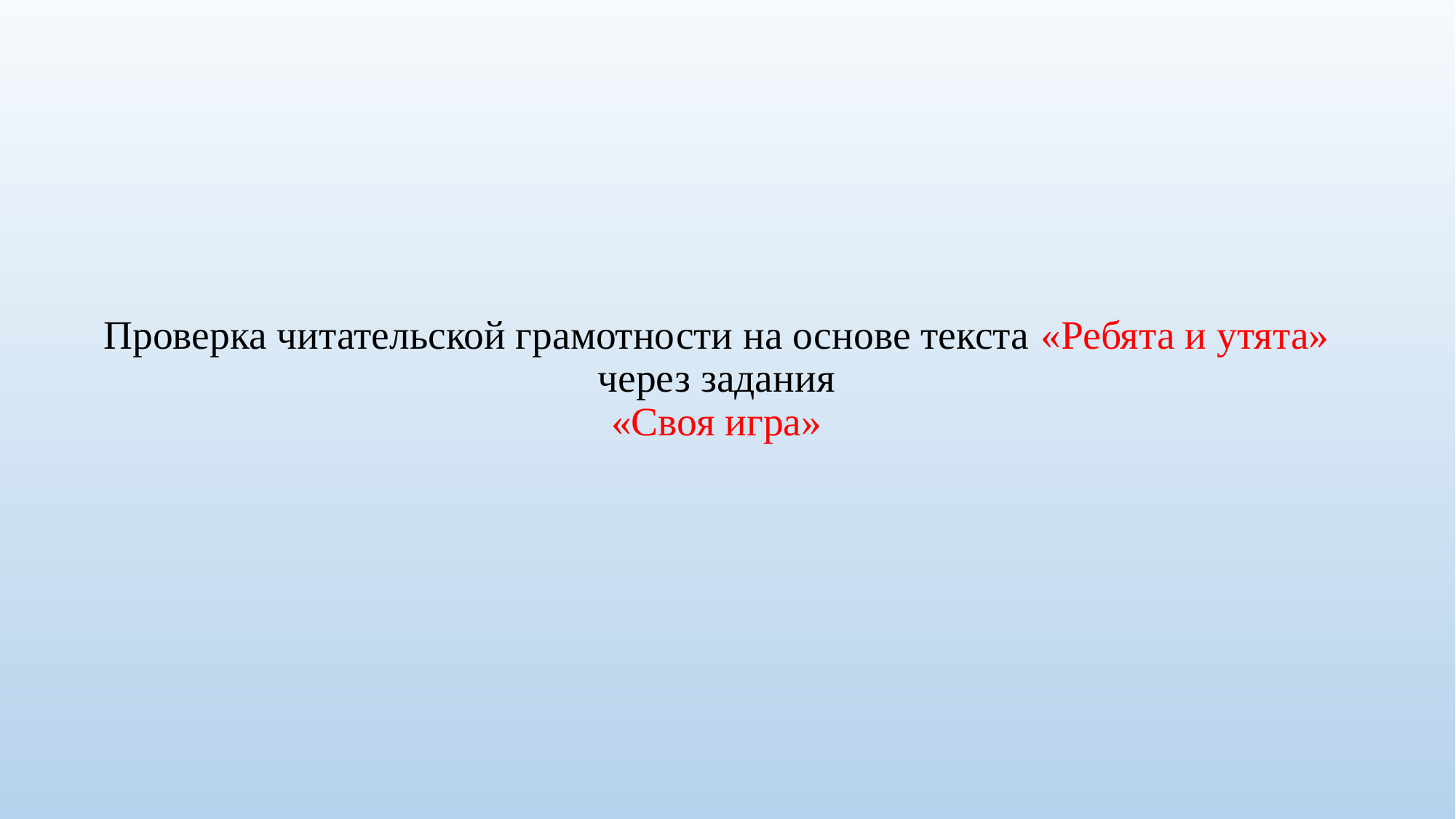

# Проверка читательской грамотности на основе текста «Ребята и утята» через задания «Своя игра»